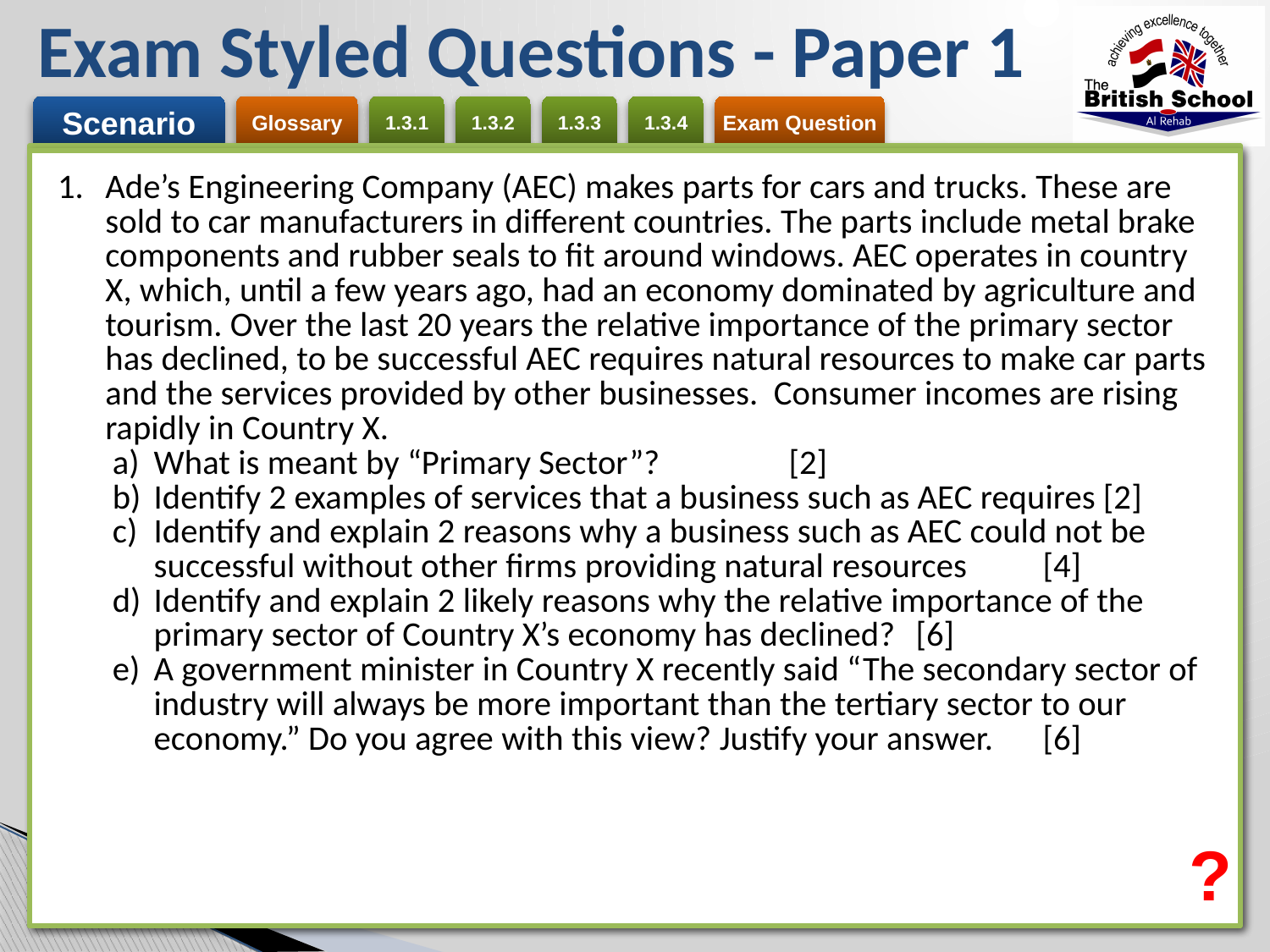

# Exam Styled Questions - Paper 1

| Ade’s Engineering Company (AEC) makes parts for cars and trucks. These are sold to car manufacturers in different countries. The parts include metal brake components and rubber seals to fit around windows. AEC operates in country X, which, until a few years ago, had an economy dominated by agriculture and tourism. Over the last 20 years the relative importance of the primary sector has declined, to be successful AEC requires natural resources to make car parts and the services provided by other businesses. Consumer incomes are rising rapidly in Country X. What is meant by “Primary Sector”? [2] Identify 2 examples of services that a business such as AEC requires [2] Identify and explain 2 reasons why a business such as AEC could not be successful without other firms providing natural resources [4] Identify and explain 2 likely reasons why the relative importance of the primary sector of Country X’s economy has declined? [6] A government minister in Country X recently said “The secondary sector of industry will always be more important than the tertiary sector to our economy.” Do you agree with this view? Justify your answer. [6] |
| --- |
?